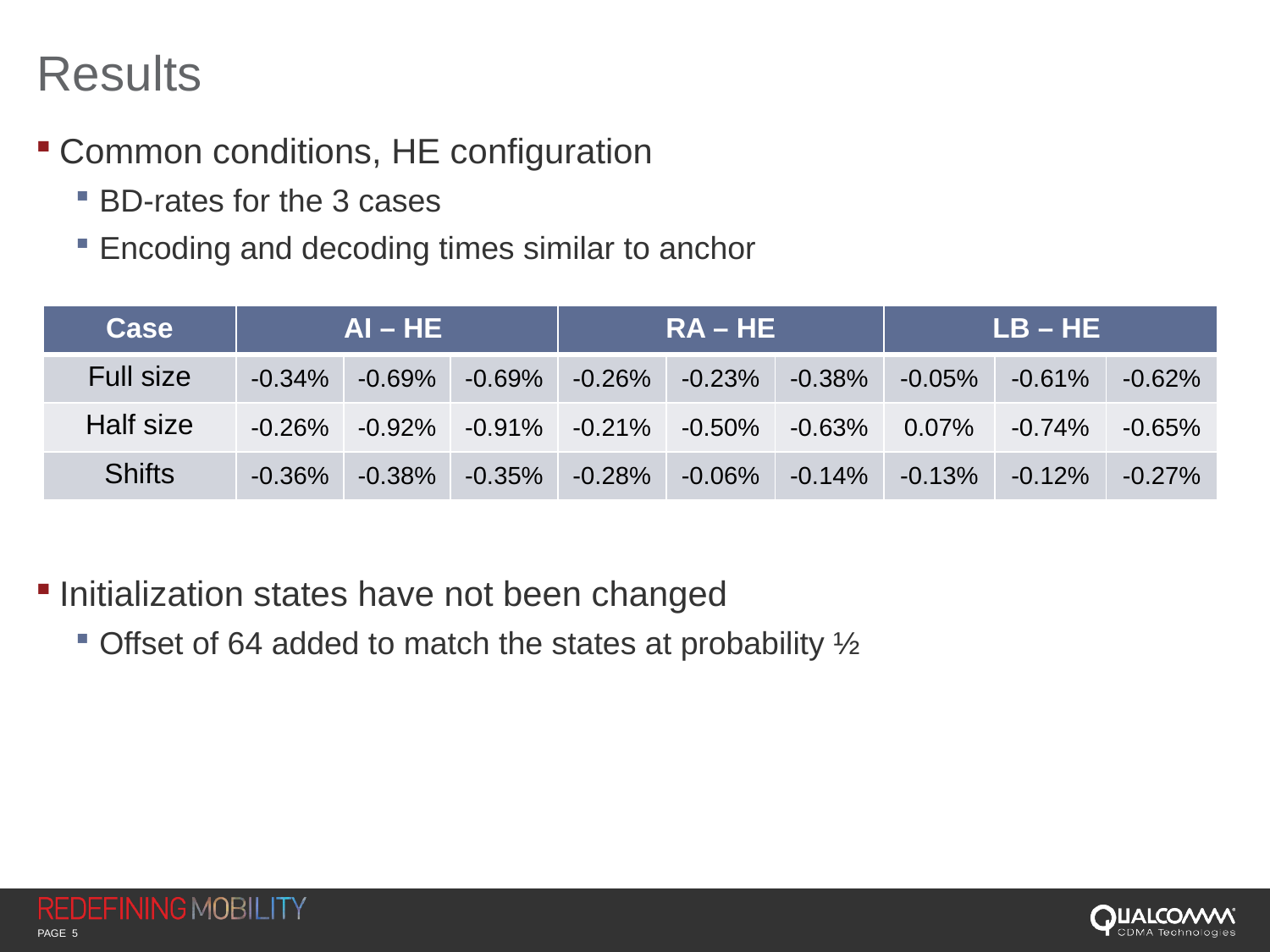

# Results
Common conditions, HE configuration
BD-rates for the 3 cases
Encoding and decoding times similar to anchor

Initialization states have not been changed
Offset of 64 added to match the states at probability ½
| Case | AI – HE |  |  | RA – HE |  |  | LB – HE |  |  |
| --- | --- | --- | --- | --- | --- | --- | --- | --- | --- |
| Full size | -0.34% | -0.69% | -0.69% | -0.26% | -0.23% | -0.38% | -0.05% | -0.61% | -0.62% |
| Half size | -0.26% | -0.92% | -0.91% | -0.21% | -0.50% | -0.63% | 0.07% | -0.74% | -0.65% |
| Shifts | -0.36% | -0.38% | -0.35% | -0.28% | -0.06% | -0.14% | -0.13% | -0.12% | -0.27% |